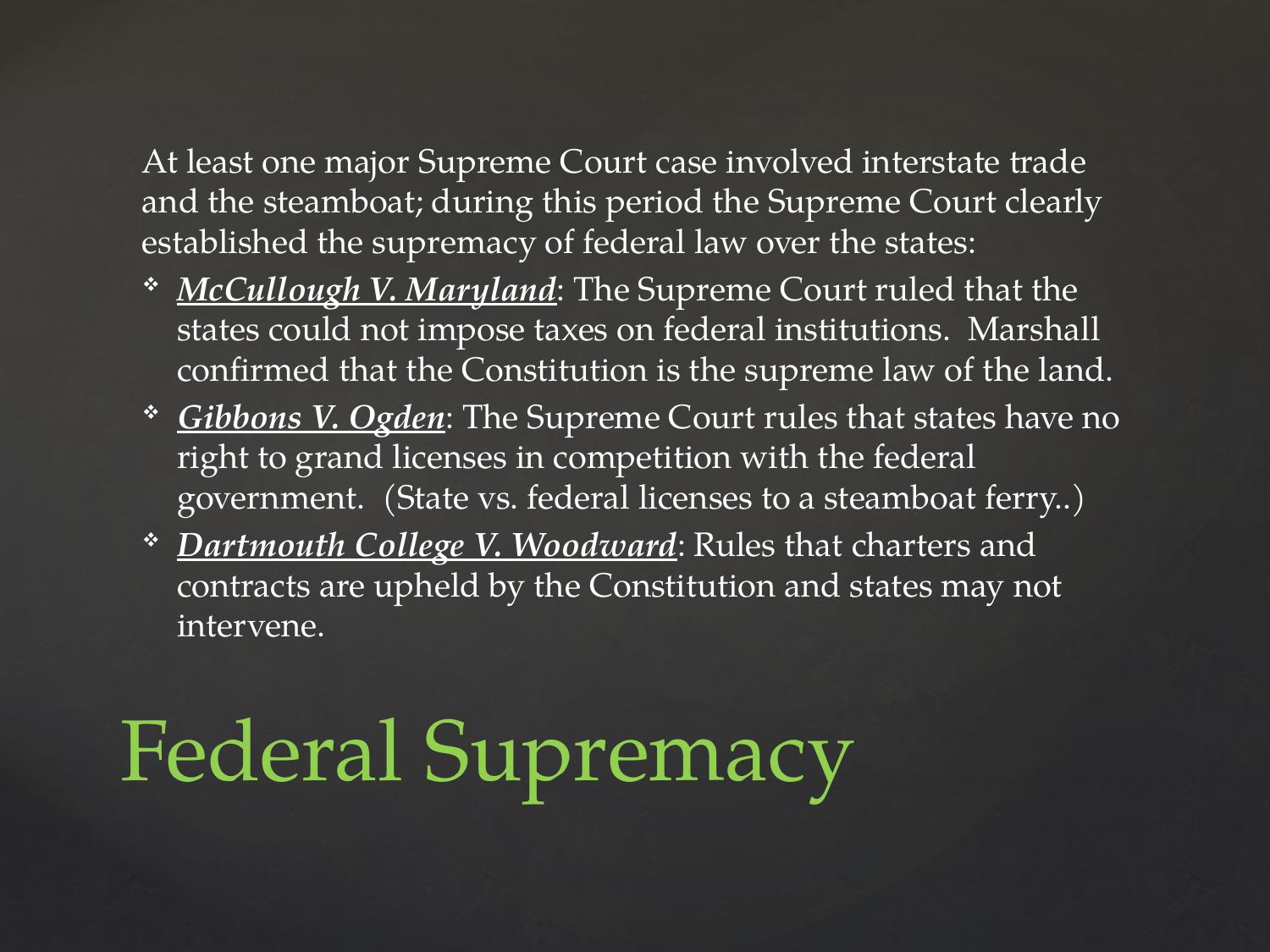

At least one major Supreme Court case involved interstate trade and the steamboat; during this period the Supreme Court clearly established the supremacy of federal law over the states:
McCullough V. Maryland: The Supreme Court ruled that the states could not impose taxes on federal institutions.  Marshall confirmed that the Constitution is the supreme law of the land.
Gibbons V. Ogden: The Supreme Court rules that states have no right to grand licenses in competition with the federal government.  (State vs. federal licenses to a steamboat ferry..)
Dartmouth College V. Woodward: Rules that charters and contracts are upheld by the Constitution and states may not intervene.
# Federal Supremacy